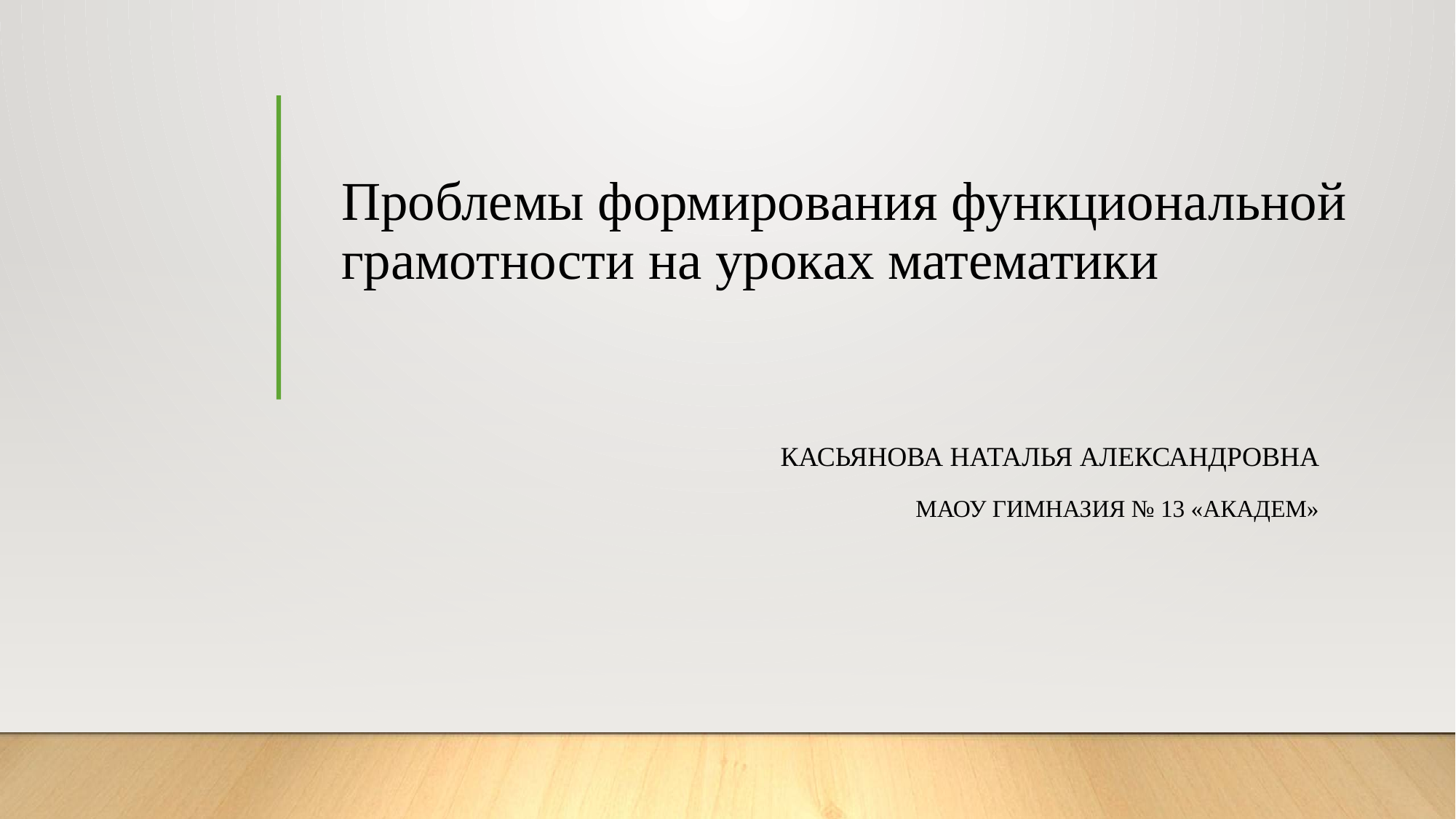

# Проблемы формирования функциональной грамотности на уроках математики
Касьянова Наталья Александровна
МАОУ Гимназия № 13 «Академ»